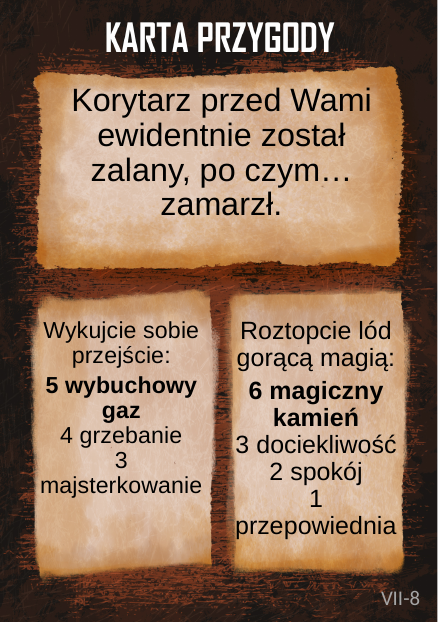

# Korytarz przed Wami ewidentnie został zalany, po czym… zamarzł.
Wykujcie sobie przejście:
5 wybuchowy gaz
4 grzebanie
3 majsterkowanie
Roztopcie lód gorącą magią:
6 magiczny kamień
3 dociekliwość
2 spokój
1 przepowiednia
VII-8